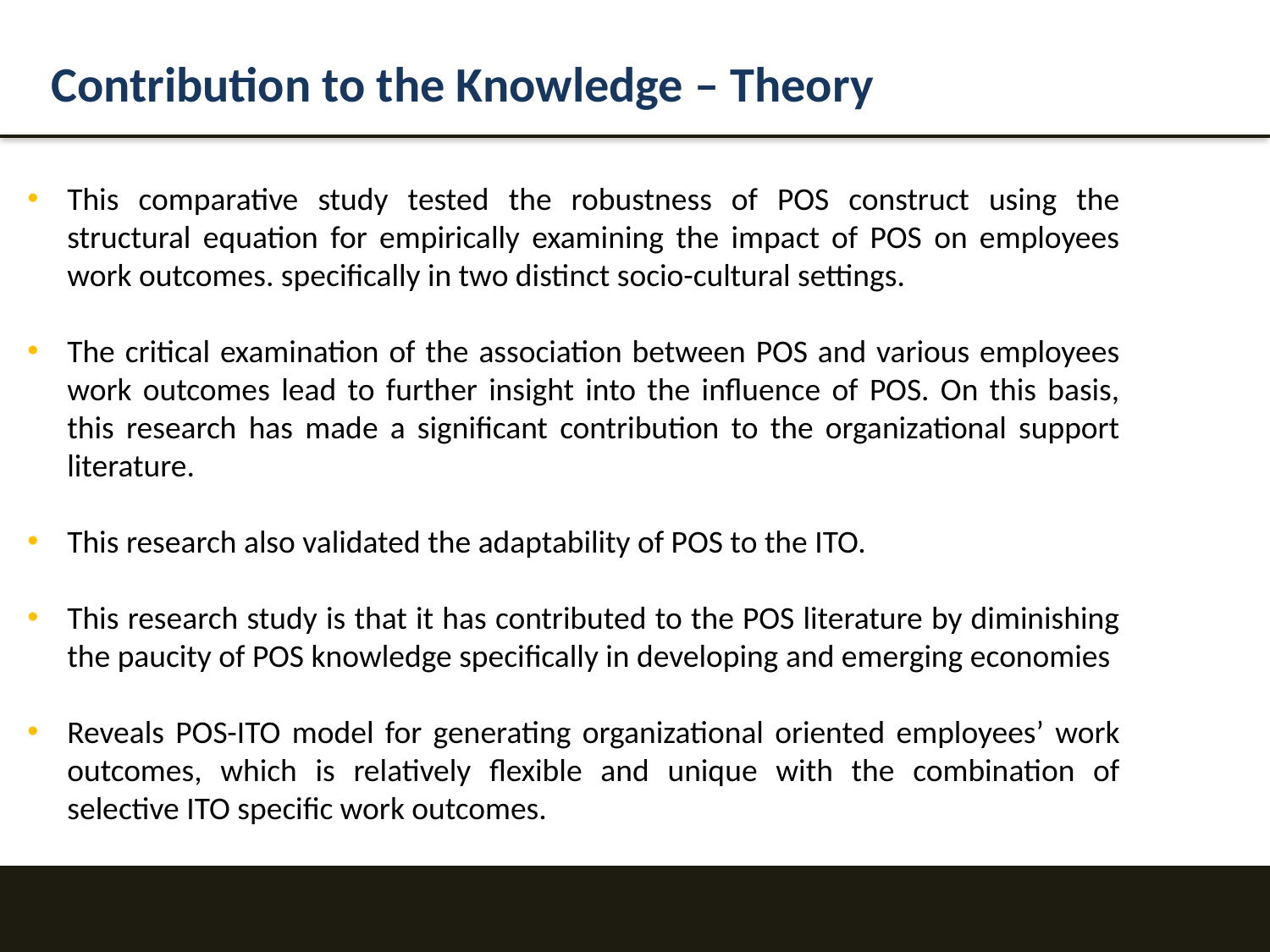

Contribution to the Knowledge – Theory
This comparative study tested the robustness of POS construct using the structural equation for empirically examining the impact of POS on employees work outcomes. specifically in two distinct socio-cultural settings.

The critical examination of the association between POS and various employees work outcomes lead to further insight into the influence of POS. On this basis, this research has made a significant contribution to the organizational support literature.

This research also validated the adaptability of POS to the ITO.

This research study is that it has contributed to the POS literature by diminishing the paucity of POS knowledge specifically in developing and emerging economies

Reveals POS-ITO model for generating organizational oriented employees’ work outcomes, which is relatively flexible and unique with the combination of selective ITO specific work outcomes.